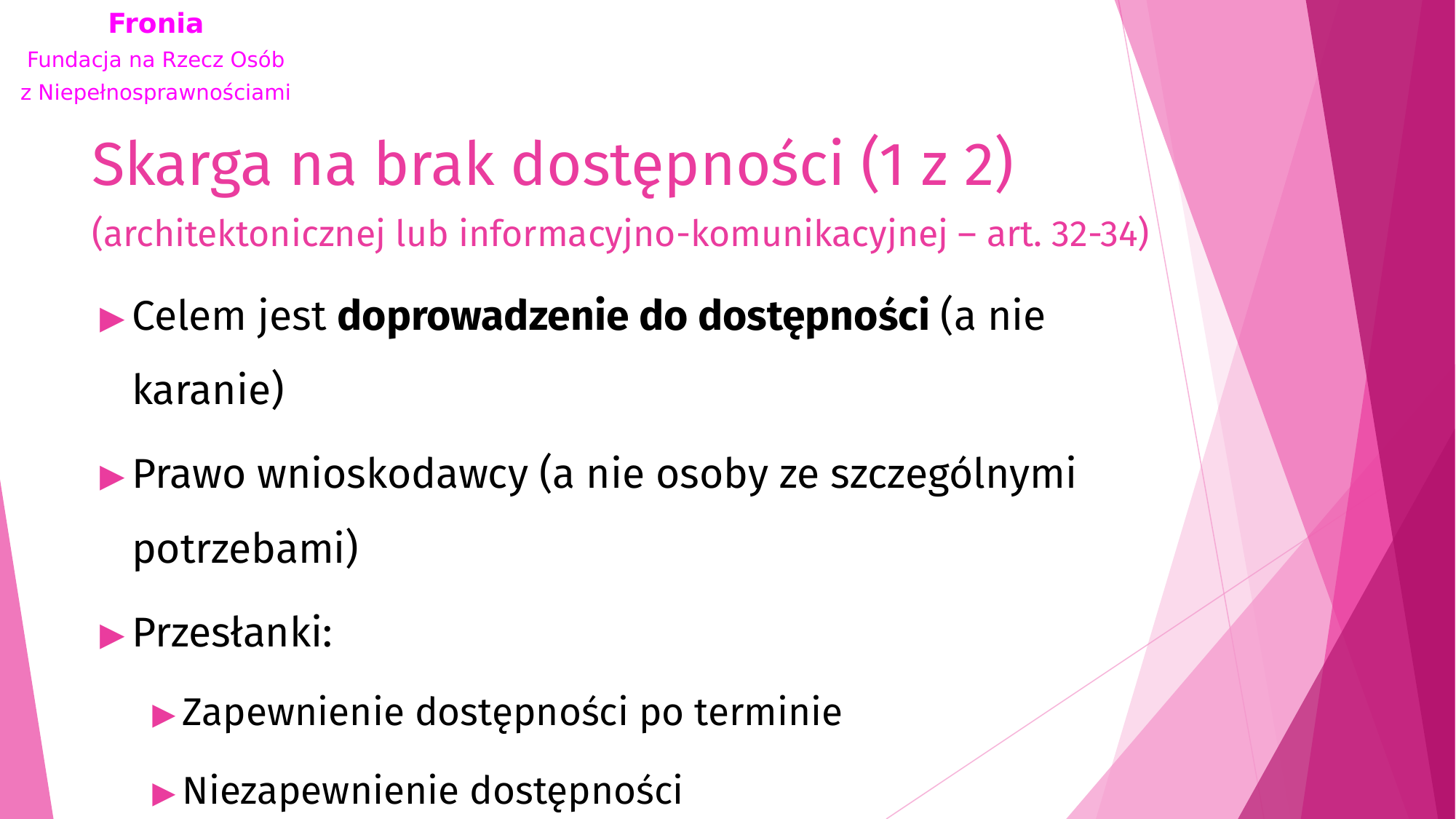

# Skarga na brak dostępności (1 z 2) (architektonicznej lub informacyjno-komunikacyjnej – art. 32-34)
Celem jest doprowadzenie do dostępności (a nie karanie)
Prawo wnioskodawcy (a nie osoby ze szczególnymi potrzebami)
Przesłanki:
Zapewnienie dostępności po terminie
Niezapewnienie dostępności